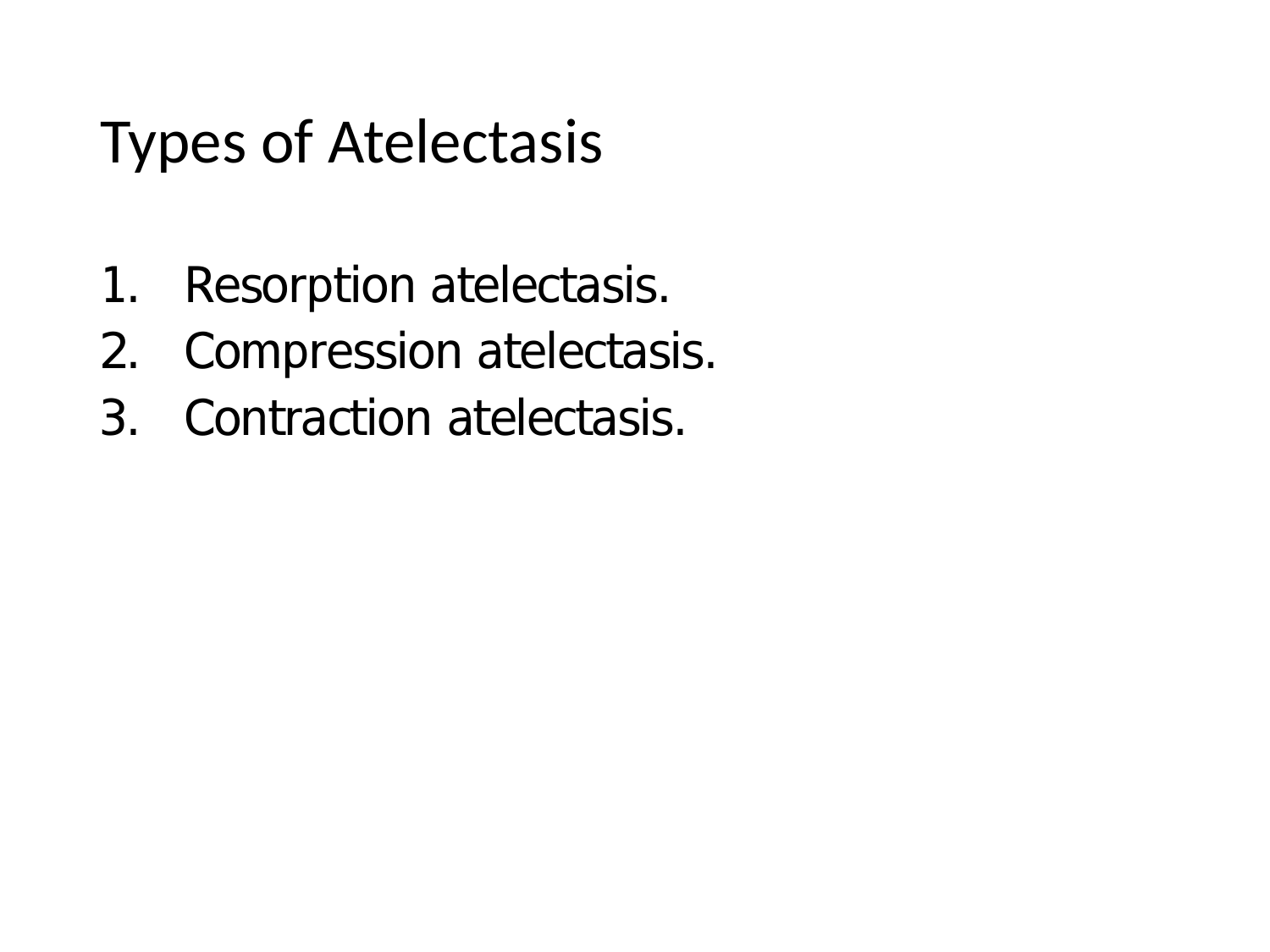

# Types of Atelectasis
Resorption atelectasis.
Compression atelectasis.
Contraction atelectasis.